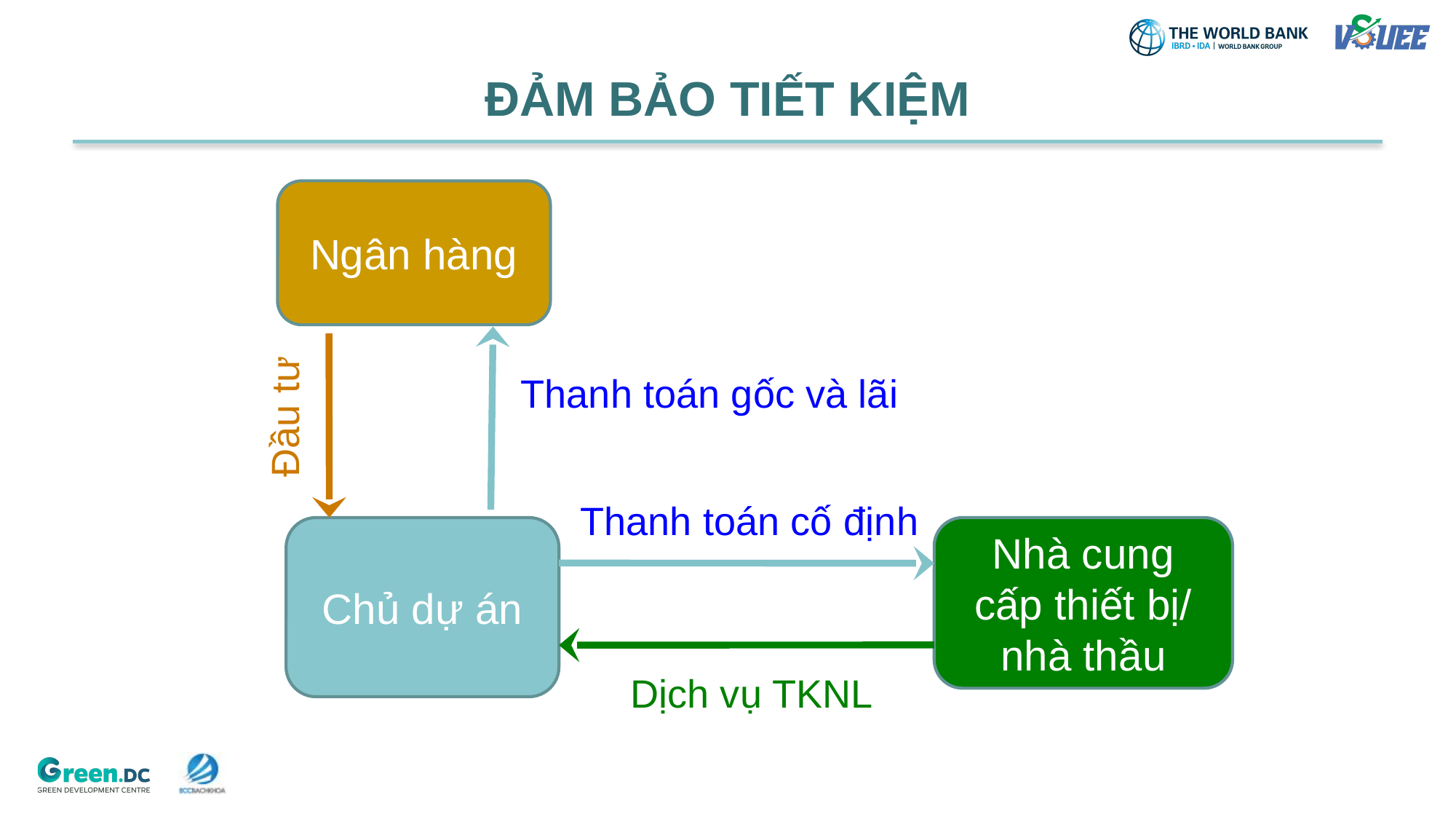

# ĐẢM BẢO TIẾT KIỆM
Ngân hàng
Thanh toán gốc và lãi
Đầu tư
Thanh toán cố định
Chủ dự án
Nhà cung cấp thiết bị/ nhà thầu
Dịch vụ TKNL